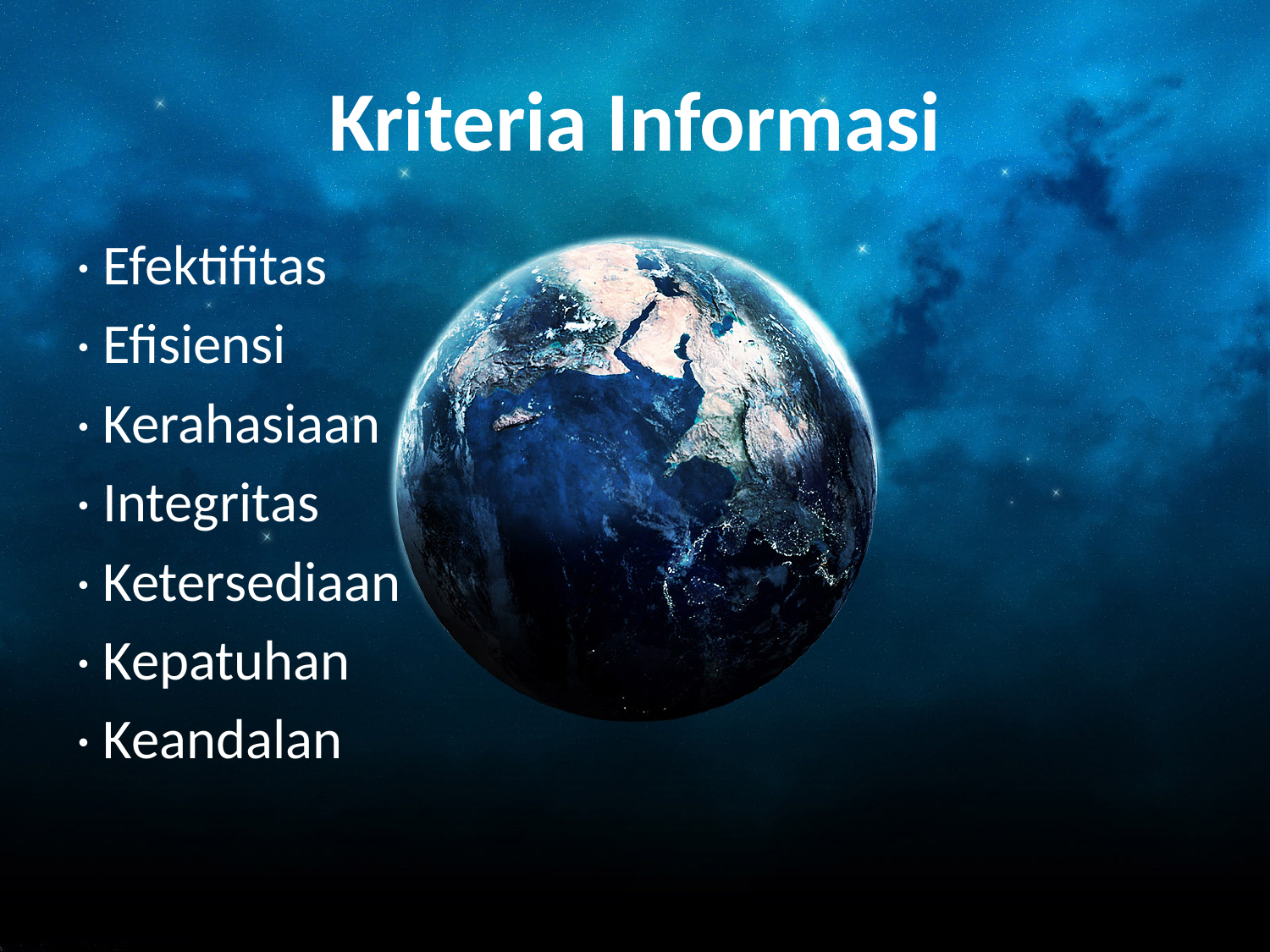

# Kriteria Informasi
· Efektifitas
· Efisiensi
· Kerahasiaan
· Integritas
· Ketersediaan
· Kepatuhan
· Keandalan